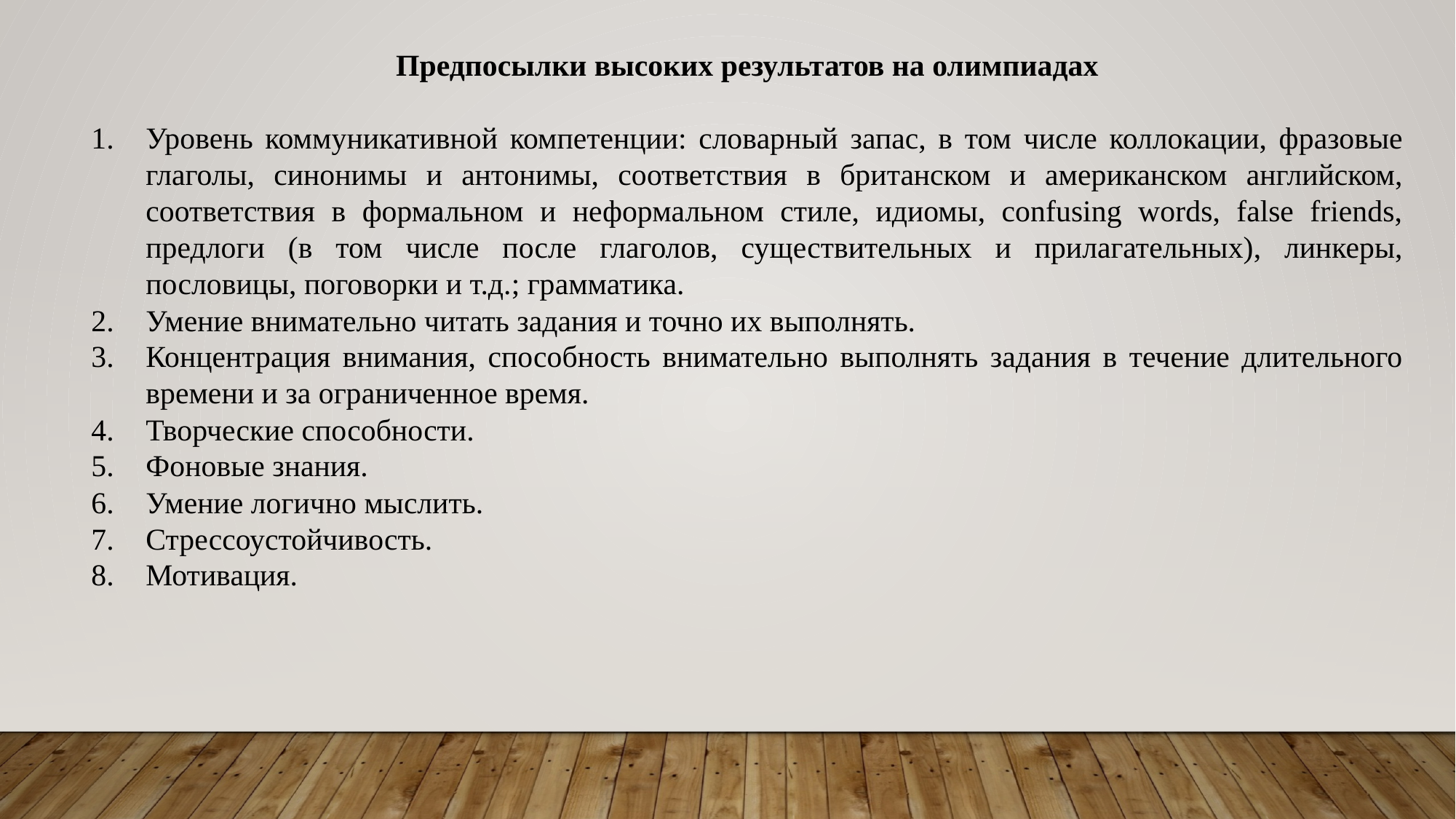

Предпосылки высоких результатов на олимпиадах

Уровень коммуникативной компетенции: словарный запас, в том числе коллокации, фразовые глаголы, синонимы и антонимы, соответствия в британском и американском английском, соответствия в формальном и неформальном стиле, идиомы, confusing words, false friends, предлоги (в том числе после глаголов, существительных и прилагательных), линкеры, пословицы, поговорки и т.д.; грамматика.
Умение внимательно читать задания и точно их выполнять.
Концентрация внимания, способность внимательно выполнять задания в течение длительного времени и за ограниченное время.
Творческие способности.
Фоновые знания.
Умение логично мыслить.
Стрессоустойчивость.
Мотивация.